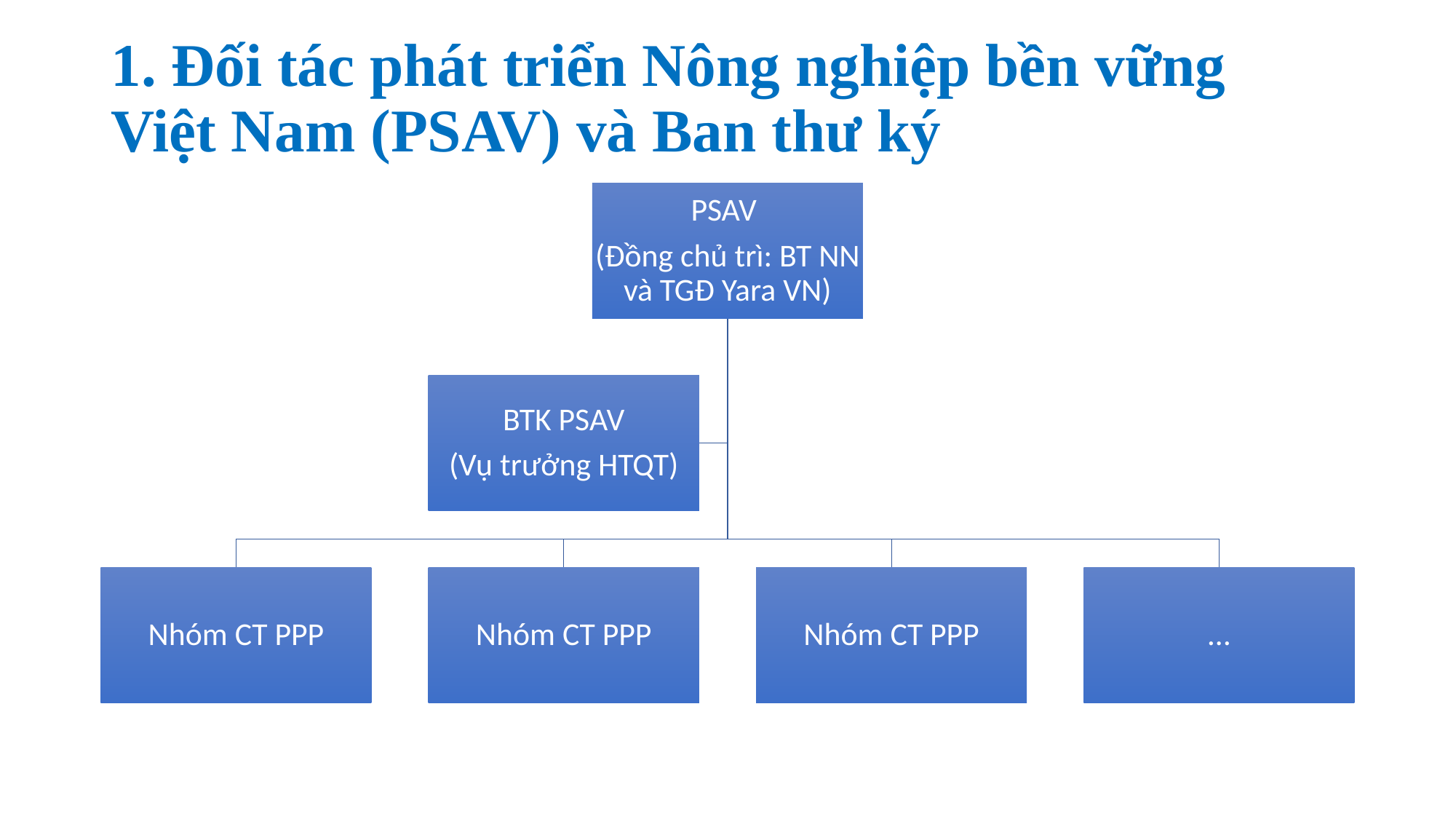

# 1. Đối tác phát triển Nông nghiệp bền vững Việt Nam (PSAV) và Ban thư ký
PSAV
(Đồng chủ trì: BT NN và TGĐ Yara VN)
Nhóm CT PPP
Nhóm CT PPP
Nhóm CT PPP
…
BTK PSAV
(Vụ trưởng HTQT)